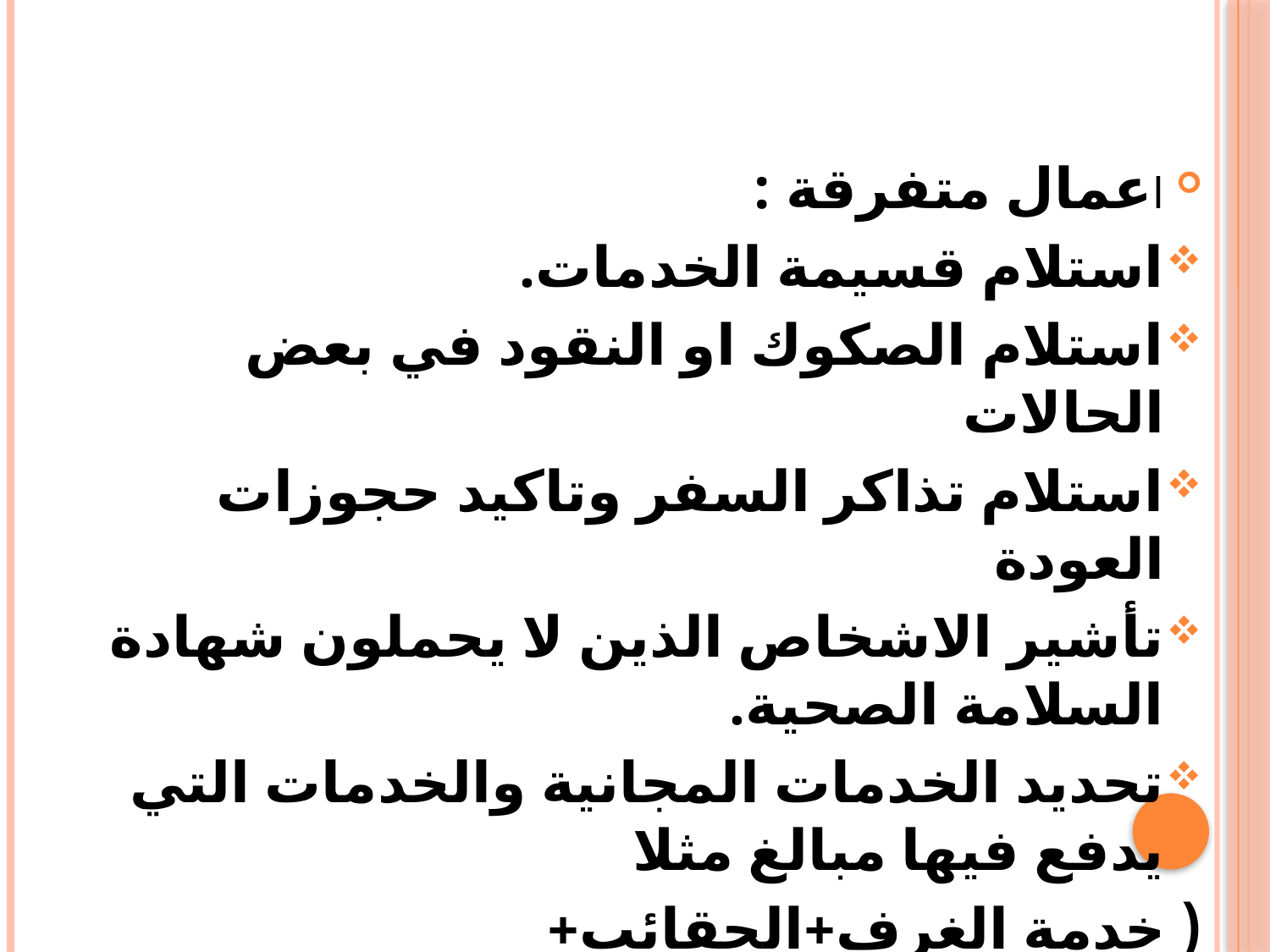

اعمال متفرقة :
استلام قسيمة الخدمات.
استلام الصكوك او النقود في بعض الحالات
استلام تذاكر السفر وتاكيد حجوزات العودة
تأشير الاشخاص الذين لا يحملون شهادة السلامة الصحية.
تحديد الخدمات المجانية والخدمات التي يدفع فيها مبالغ مثلا
( خدمة الغرف+الحقائب+ الغسيل+المكالمات الهاتفية (الدولية بالذات) .